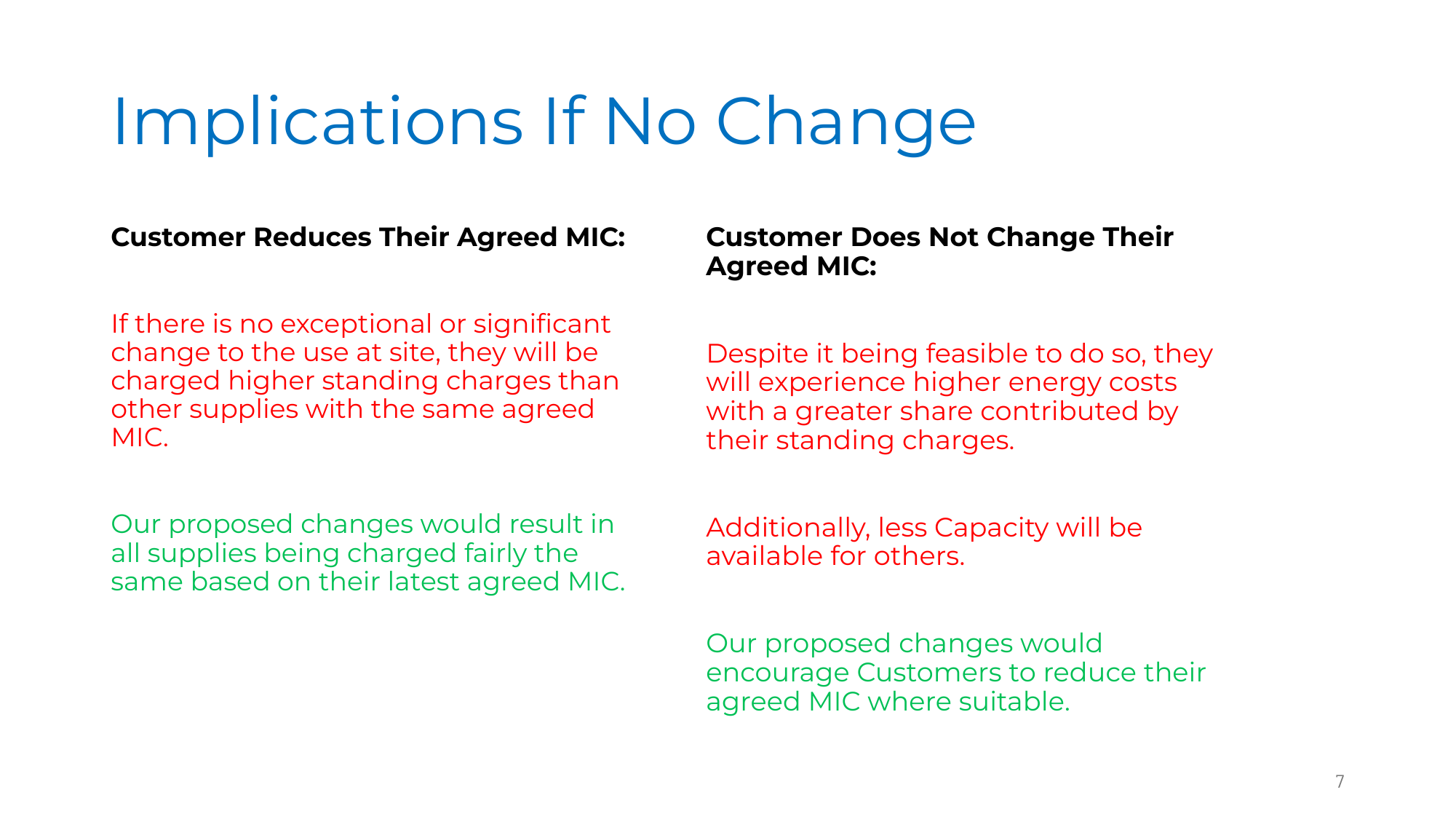

# Implications If No Change
Customer Reduces Their Agreed MIC:

If there is no exceptional or significant change to the use at site, they will be charged higher standing charges than other supplies with the same agreed MIC.

Our proposed changes would result in all supplies being charged fairly the same based on their latest agreed MIC.

Customer Does Not Change Their Agreed MIC:

Despite it being feasible to do so, they will experience higher energy costs with a greater share contributed by their standing charges.

Additionally, less Capacity will be available for others.

Our proposed changes would encourage Customers to reduce their agreed MIC where suitable.

7